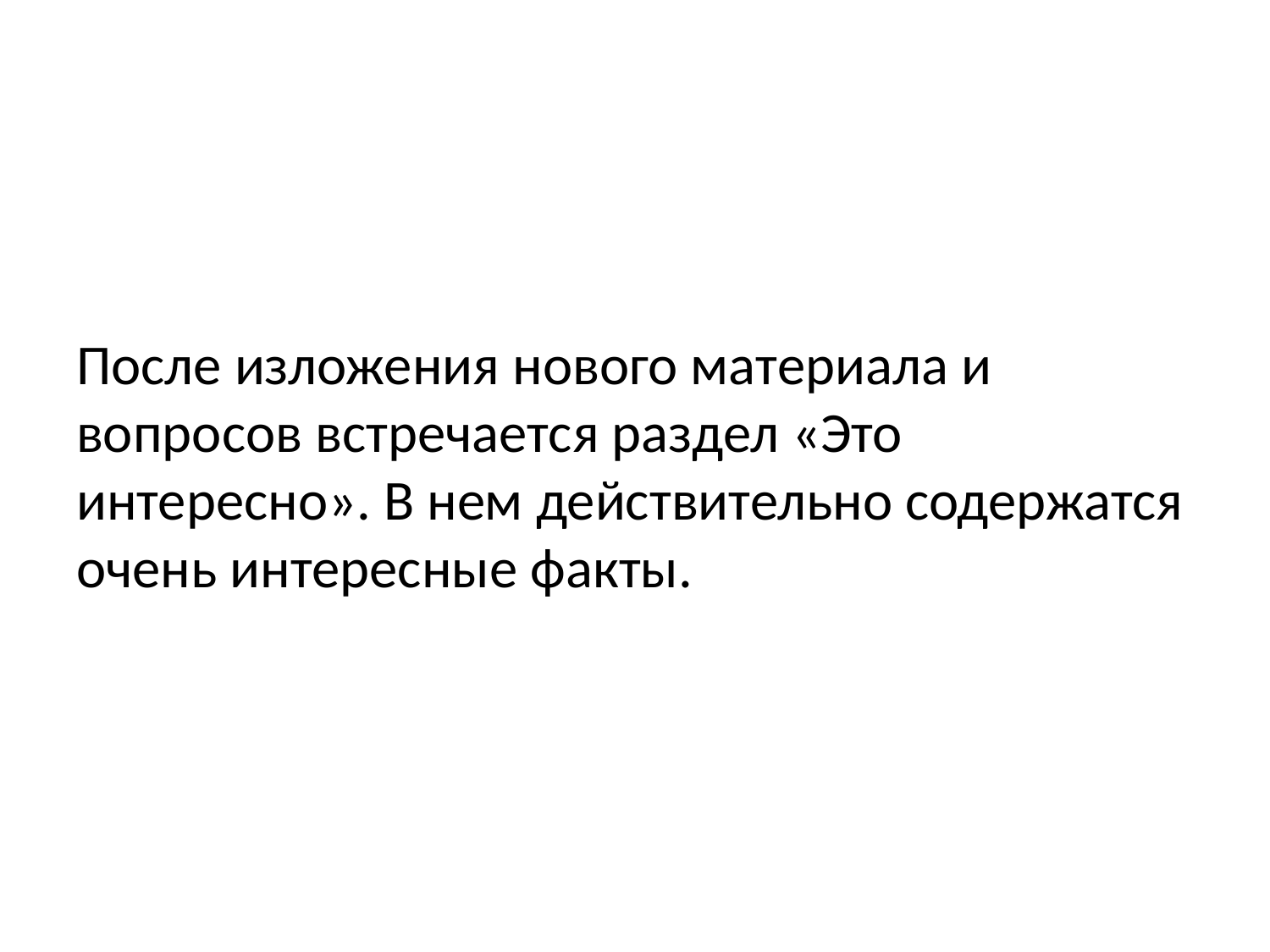

# После изложения нового материала и вопросов встречается раздел «Это интересно». В нем действительно содержатся очень интересные факты.